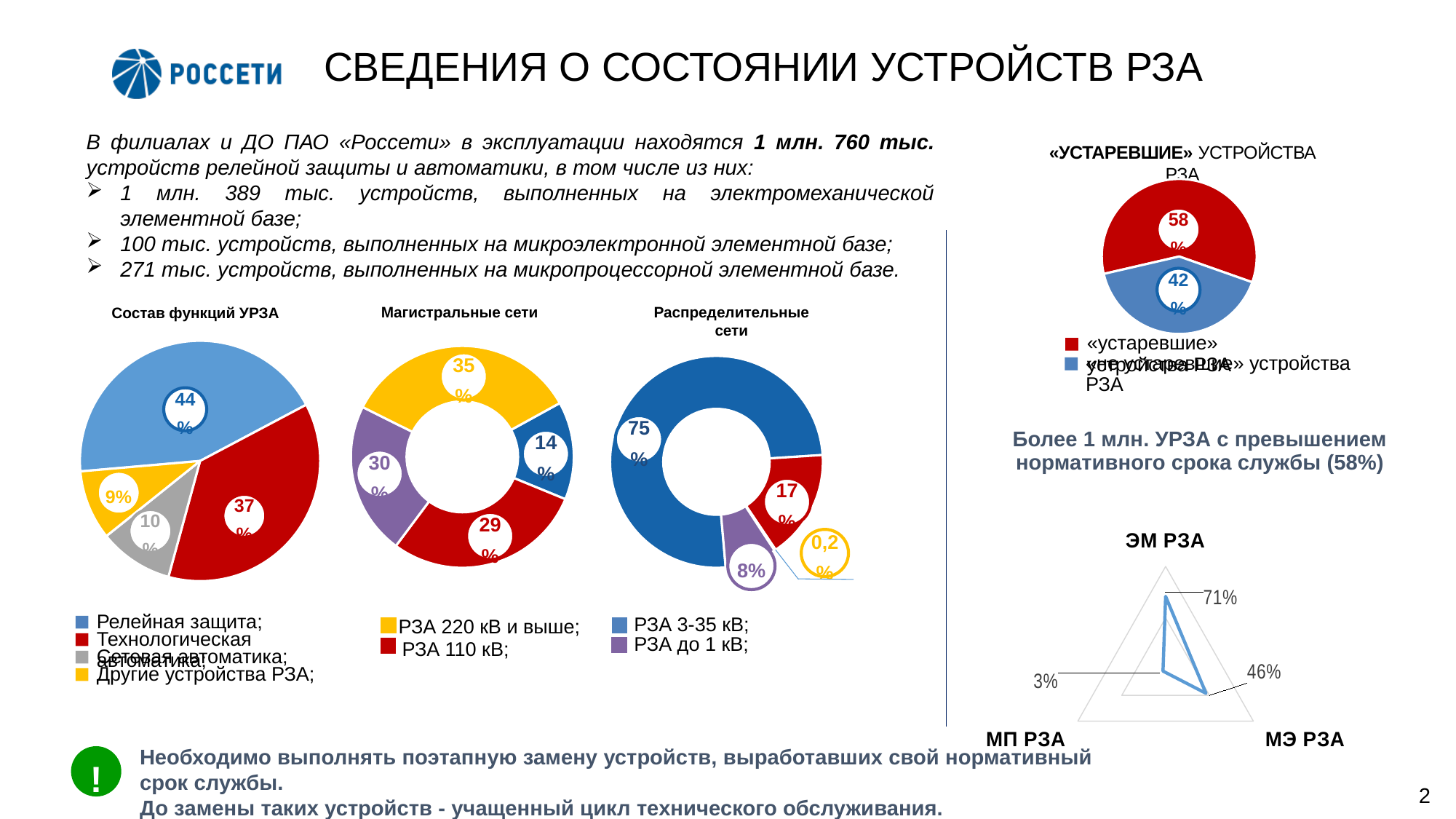

СВЕДЕНИЯ О СОСТОЯНИИ УСТРОЙСТВ РЗА
В филиалах и ДО ПАО «Россети» в эксплуатации находятся 1 млн. 760 тыс. устройств релейной защиты и автоматики, в том числе из них:
1 млн. 389 тыс. устройств, выполненных на электромеханической элементной базе;
100 тыс. устройств, выполненных на микроэлектронной элементной базе;
271 тыс. устройств, выполненных на микропроцессорной элементной базе.
«УСТАРЕВШИЕ» УСТРОЙСТВА РЗА

### Chart

| Category | Продажи |
|---|---|
| Кв. 1 | 0.5901329725445178 |
| Кв. 2 | 0.4098670274554822 |
58%
42%
Магистральные сети
Распределительные сети
Состав функций УРЗА
«устаревшие» устройства РЗА

### Chart

| Category | Продажи |
|---|---|
| РЗ | 755.0 |
| ТА | 640.0 |
| СА | 173.0 |
| др. | 162.0 |

### Chart

| Category | Продажи |
|---|---|
| 3-20 кВ | 79000.0 |
| 110 кВ | 160000.0 |
| до 1 кв | 123000.0 |
| 220 кв и выше | 191000.0 |
«не устаревшие» устройства РЗА
35%

### Chart

| Category | Продажи |
|---|---|
| 3-20 кВ | 2212.0 |
| 110 кВ | 488.0 |
| 220 кВ и выше | 6.0 |
| 1 кВ | 229.0 |
44%
75%
Более 1 млн. УРЗА с превышением нормативного срока службы (58%)
14%
30%
9%
17%
37%
10%
29%
0,2%

### Chart

| Category | Старые |
|---|---|
| ЭМ РЗА | 0.71 |
| МЭ РЗА | 0.46 |
| МП РЗА | 0.03 |
8%
Релейная защита;
РЗА 3-35 кВ;
РЗА 220 кВ и выше;

Технологическая автоматика;
РЗА до 1 кВ;

РЗА 110 кВ;

Сетевая автоматика;

Другие устройства РЗА;

Необходимо выполнять поэтапную замену устройств, выработавших свой нормативный срок службы.
До замены таких устройств - учащенный цикл технического обслуживания.
!
2